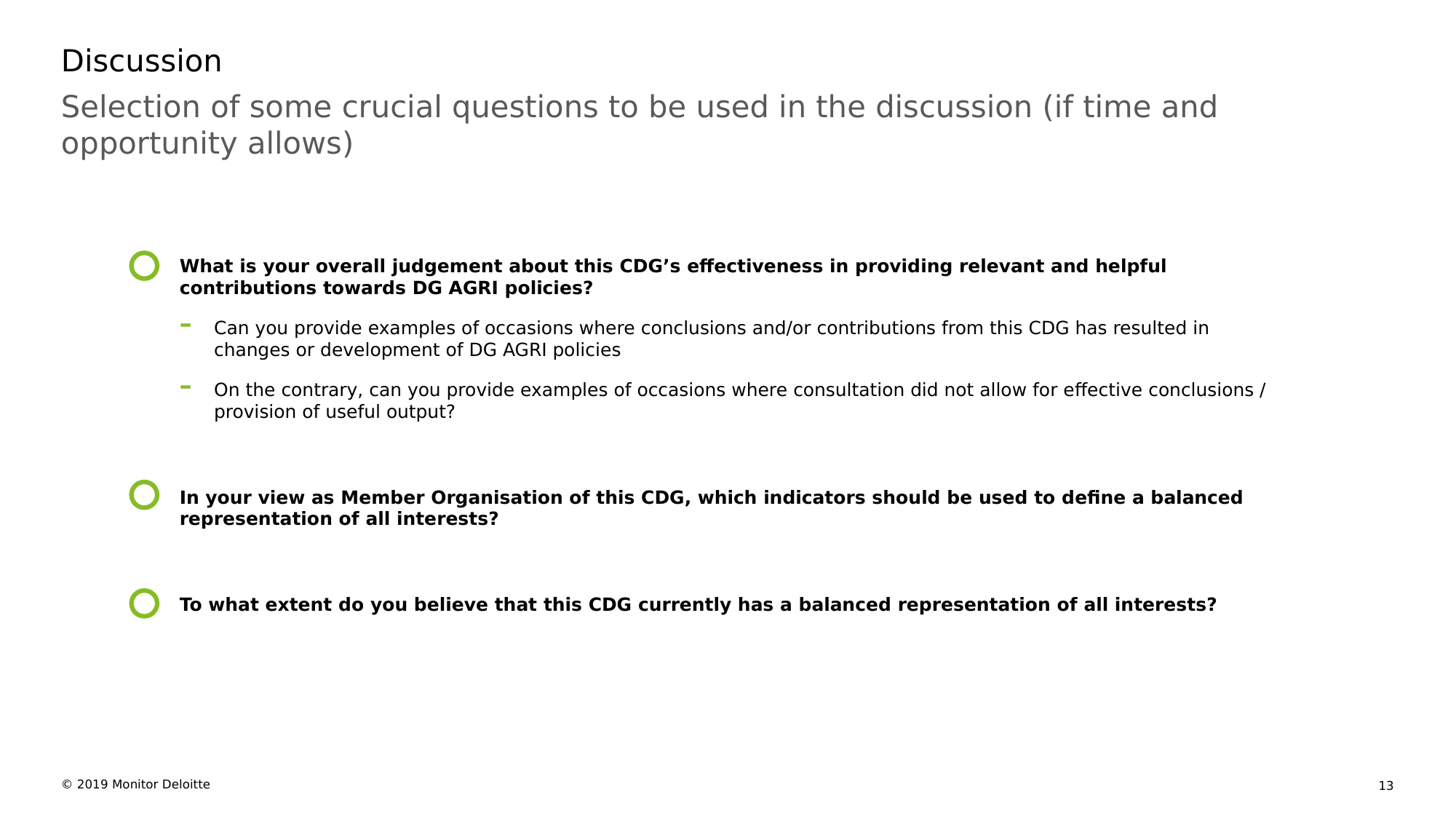

# Discussion
Selection of some crucial questions to be used in the discussion (if time and opportunity allows)

What is your overall judgement about this CDG’s effectiveness in providing relevant and helpful contributions towards DG AGRI policies?
Can you provide examples of occasions where conclusions and/or contributions from this CDG has resulted in changes or development of DG AGRI policies
On the contrary, can you provide examples of occasions where consultation did not allow for effective conclusions / provision of useful output?
In your view as Member Organisation of this CDG, which indicators should be used to define a balanced representation of all interests?
To what extent do you believe that this CDG currently has a balanced representation of all interests?